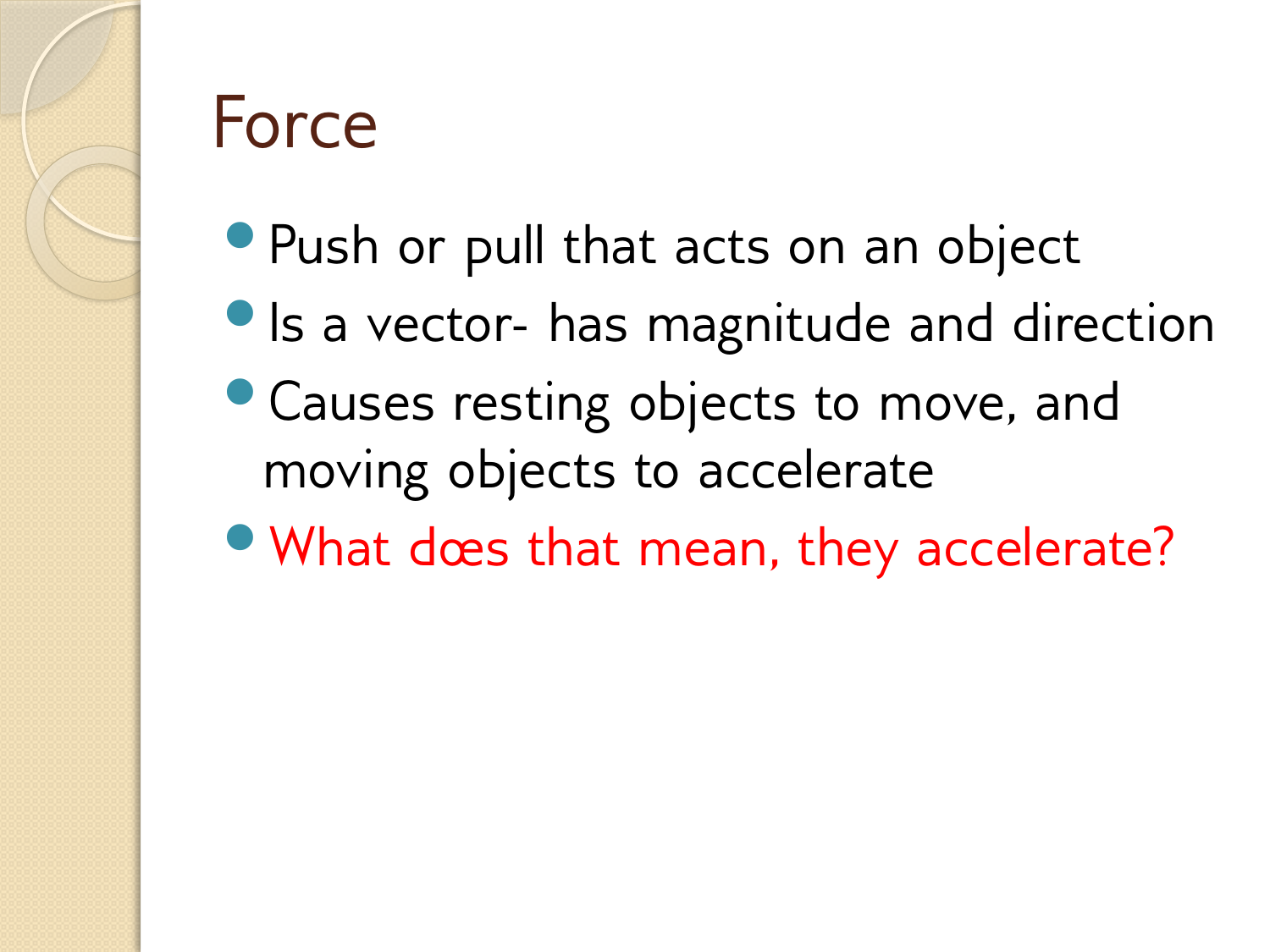

# Force
Push or pull that acts on an object
Is a vector- has magnitude and direction
Causes resting objects to move, and moving objects to accelerate
What does that mean, they accelerate?